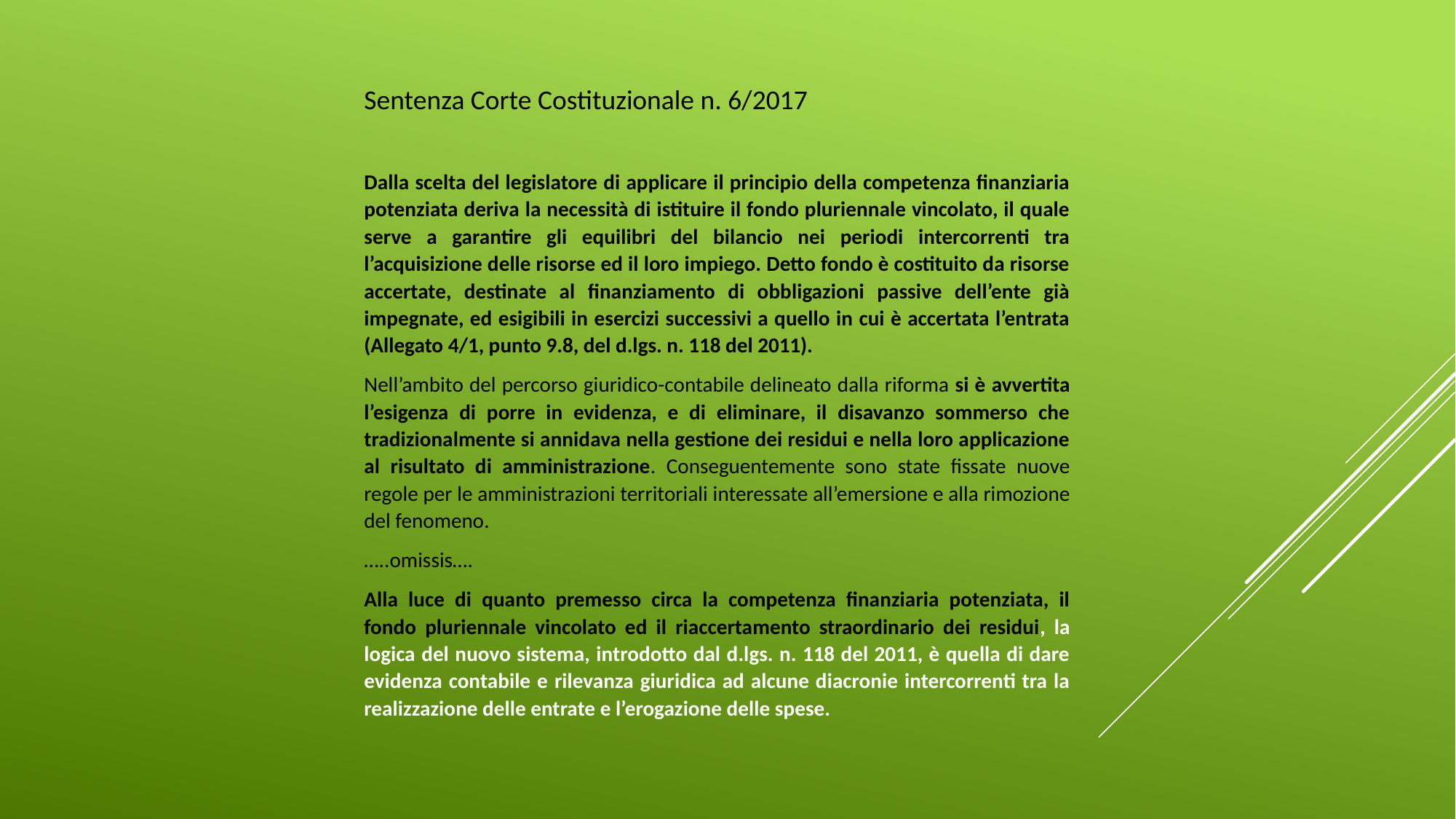

Sentenza Corte Costituzionale n. 6/2017

Dalla scelta del legislatore di applicare il principio della competenza finanziaria potenziata deriva la necessità di istituire il fondo pluriennale vincolato, il quale serve a garantire gli equilibri del bilancio nei periodi intercorrenti tra l’acquisizione delle risorse ed il loro impiego. Detto fondo è costituito da risorse accertate, destinate al finanziamento di obbligazioni passive dell’ente già impegnate, ed esigibili in esercizi successivi a quello in cui è accertata l’entrata (Allegato 4/1, punto 9.8, del d.lgs. n. 118 del 2011).
Nell’ambito del percorso giuridico-contabile delineato dalla riforma si è avvertita l’esigenza di porre in evidenza, e di eliminare, il disavanzo sommerso che tradizionalmente si annidava nella gestione dei residui e nella loro applicazione al risultato di amministrazione. Conseguentemente sono state fissate nuove regole per le amministrazioni territoriali interessate all’emersione e alla rimozione del fenomeno.
…..omissis….
Alla luce di quanto premesso circa la competenza finanziaria potenziata, il fondo pluriennale vincolato ed il riaccertamento straordinario dei residui, la logica del nuovo sistema, introdotto dal d.lgs. n. 118 del 2011, è quella di dare evidenza contabile e rilevanza giuridica ad alcune diacronie intercorrenti tra la realizzazione delle entrate e l’erogazione delle spese.